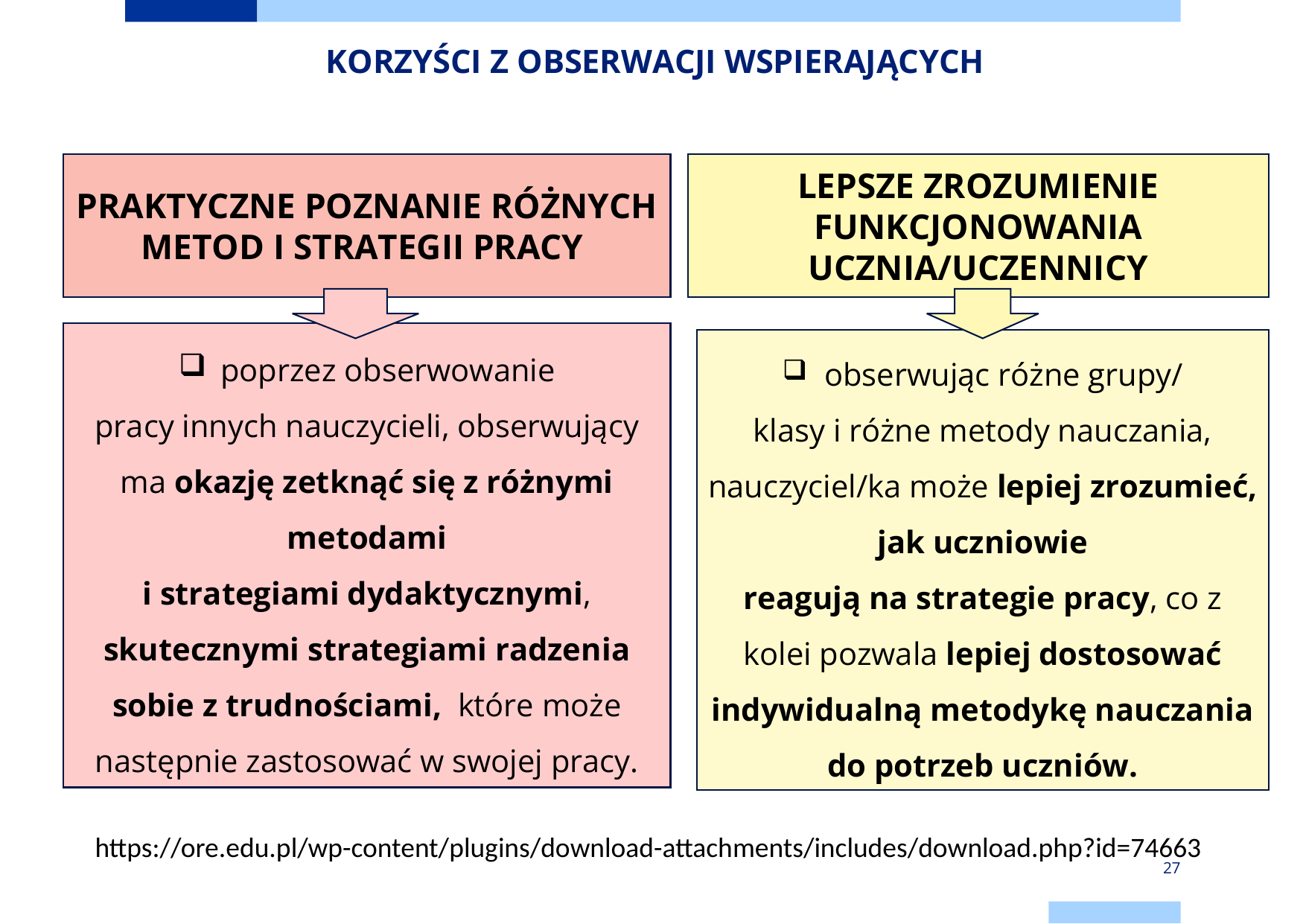

# KORZYŚCI Z OBSERWACJI WSPIERAJĄCYCH
PRAKTYCZNE POZNANIE RÓŻNYCH METOD I STRATEGII PRACY

poprzez obserwowanie
pracy innych nauczycieli, obserwujący ma okazję zetknąć się z różnymi metodami
i strategiami dydaktycznymi, skutecznymi strategiami radzenia sobie z trudnościami,  które może następnie zastosować w swojej pracy.

LEPSZE ZROZUMIENIE FUNKCJONOWANIA UCZNIA/UCZENNICY

 obserwując różne grupy/
klasy i różne metody nauczania, nauczyciel/ka może lepiej zrozumieć, jak uczniowie
reagują na strategie pracy, co z kolei pozwala lepiej dostosować indywidualną metodykę nauczania do potrzeb uczniów.

https://ore.edu.pl/wp-content/plugins/download-attachments/includes/download.php?id=74663
27